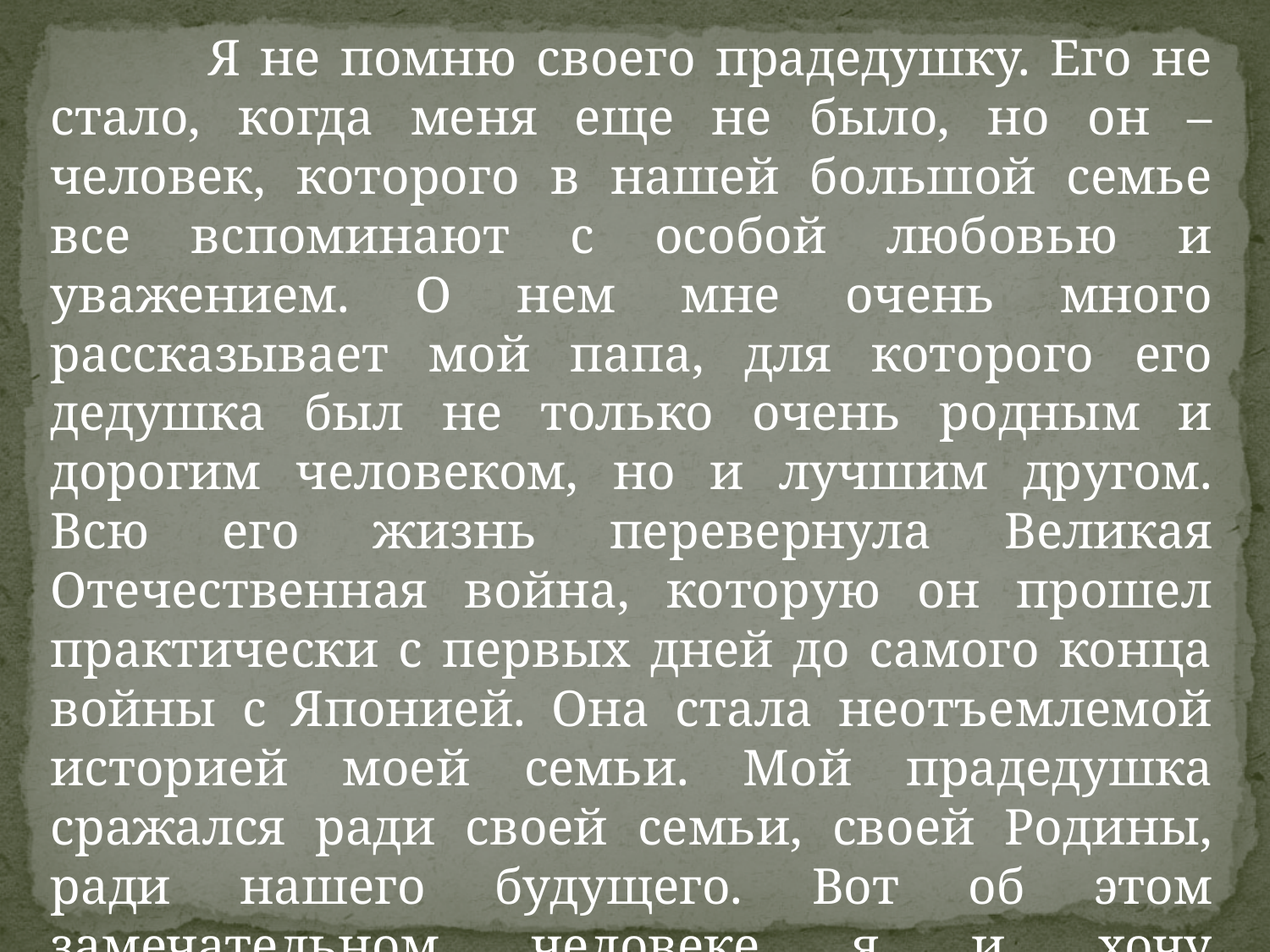

Я не помню своего прадедушку. Его не стало, когда меня еще не было, но он – человек, которого в нашей большой семье все вспоминают с особой любовью и уважением. О нем мне очень много рассказывает мой папа, для которого его дедушка был не только очень родным и дорогим человеком, но и лучшим другом. Всю его жизнь перевернула Великая Отечественная война, которую он прошел практически с первых дней до самого конца войны с Японией. Она стала неотъемлемой историей моей семьи. Мой прадедушка сражался ради своей семьи, своей Родины, ради нашего будущего. Вот об этом замечательном человеке я и хочу рассказать…